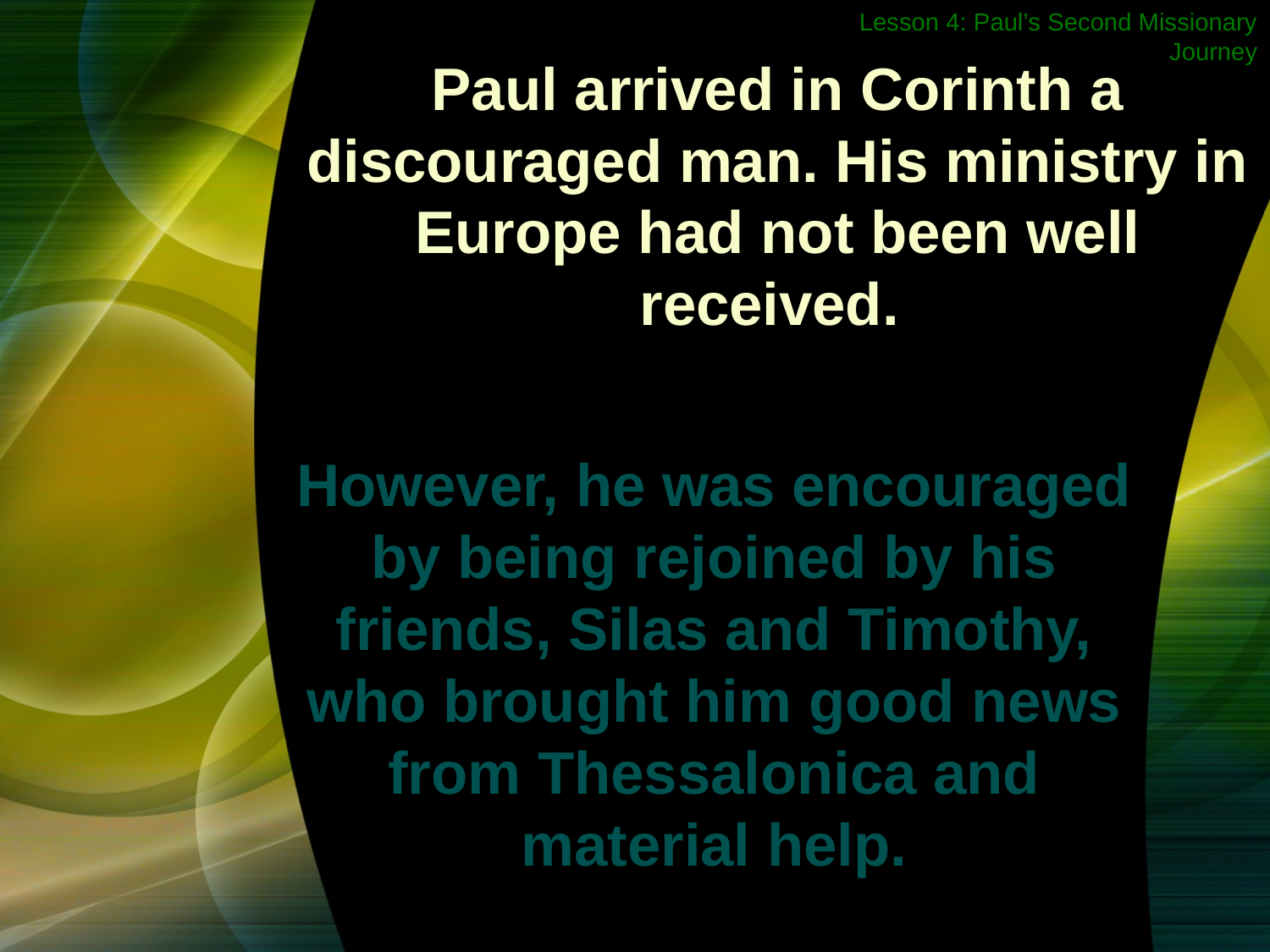

Lesson 4: Paul’s Second Missionary Journey
Paul arrived in Corinth a discouraged man. His ministry in Europe had not been well received.
However, he was encouraged by being rejoined by his friends, Silas and Timothy, who brought him good news from Thessalonica and material help.